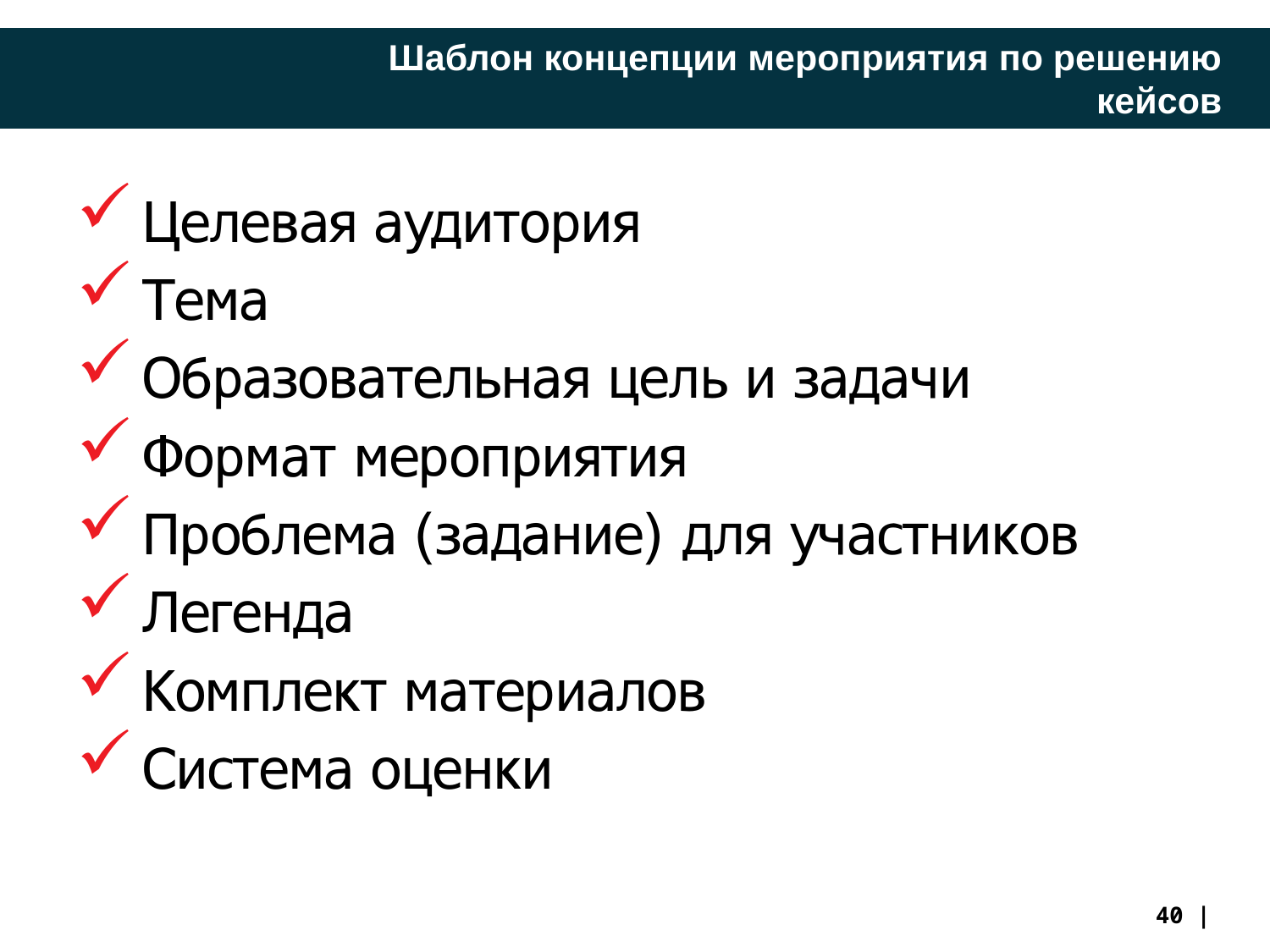

Шаблон концепции мероприятия по решению кейсов
Целевая аудитория
Тема
Образовательная цель и задачи
Формат мероприятия
Проблема (задание) для участников
Легенда
Комплект материалов
Система оценки